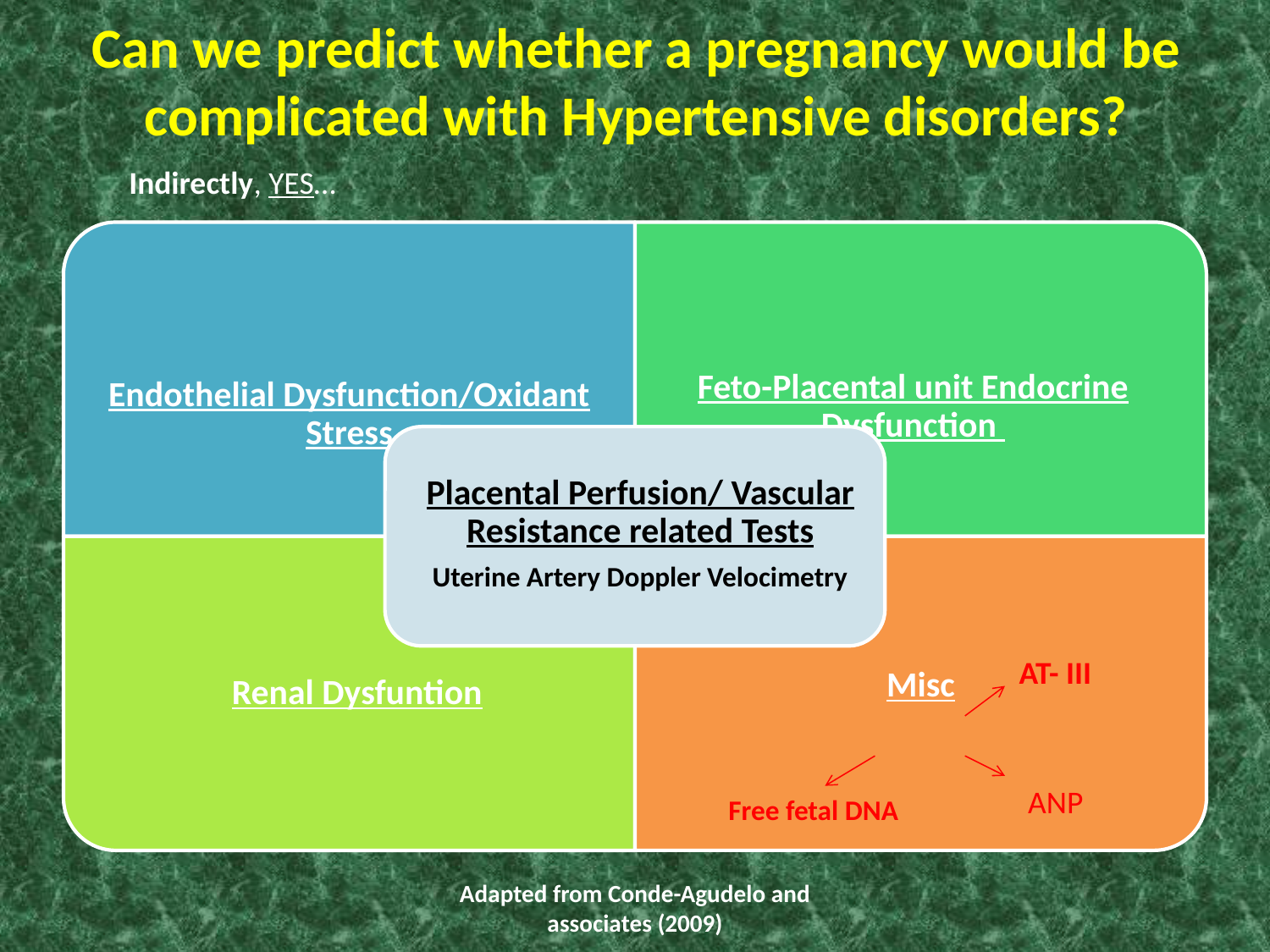

# Can we predict whether a pregnancy would be complicated with Hypertensive disorders?
Indirectly, YES…

Endothelial Dysfunction/Oxidant Stress

Feto-Placental unit Endocrine Dysfunction
Renal Dysfuntion
Misc

Placental Perfusion/ Vascular Resistance related Tests
Uterine Artery Doppler Velocimetry

AT- III
ANP
Free fetal DNA
Adapted from Conde-Agudelo and associates (2009)